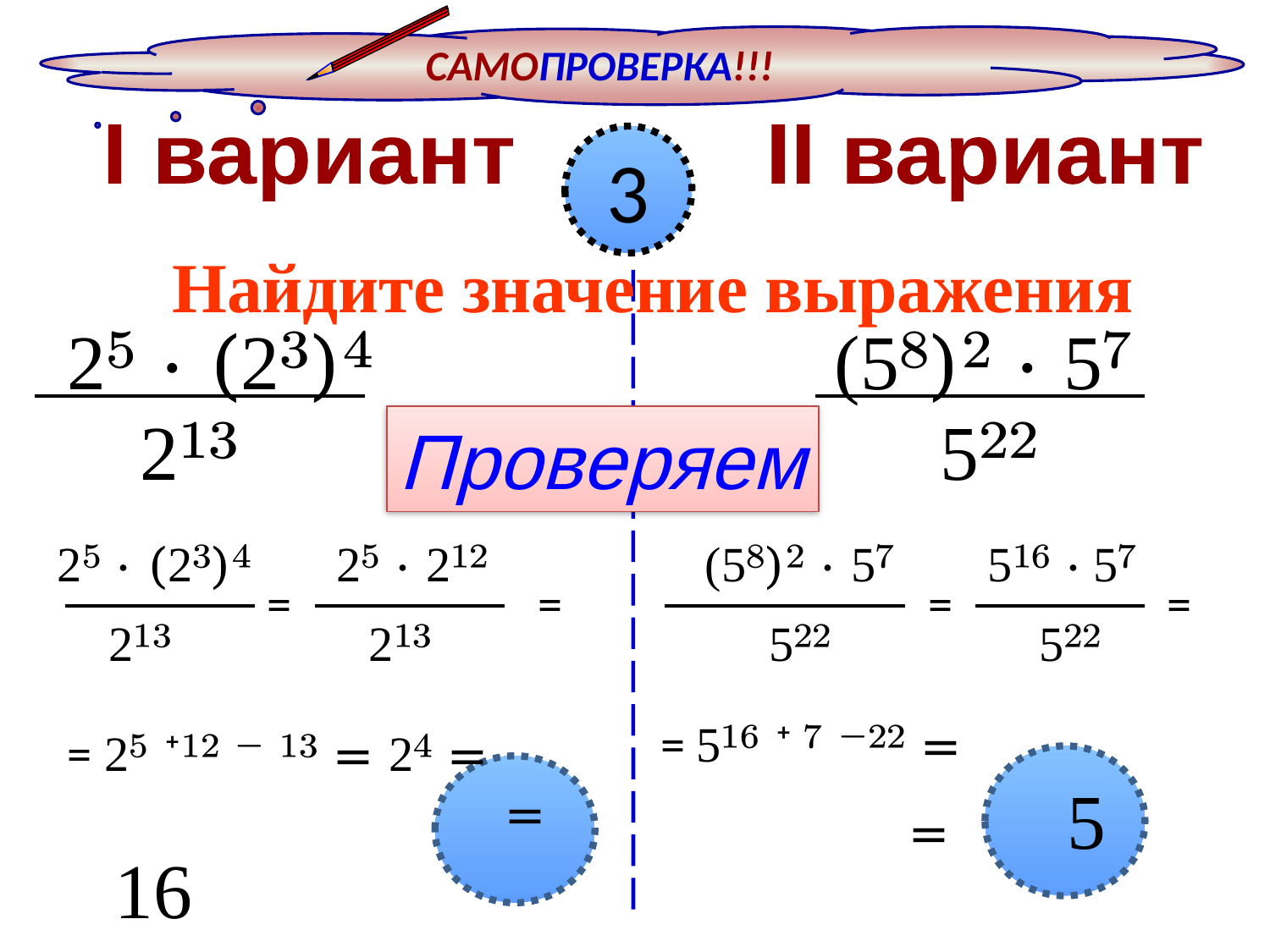

САМОПРОВЕРКА!!!
I вариант          II вариант
3
Найдите значение выражения

2⁵ · (2³)⁴
(5⁸)² · 5⁷
2¹³
5²²
Проверяем
2⁵ · (2³)⁴
2⁵ · 2¹²
(5⁸)² · 5⁷
5¹⁶ · 5⁷
=
=
=
=
2¹³
2¹³
5²²
5²²

= 5¹⁶ ⁺ ⁷ ⁻²² =
                    =       5
= 2⁵ ⁺¹² ⁻ ¹³ = 2⁴ =
                            =      16